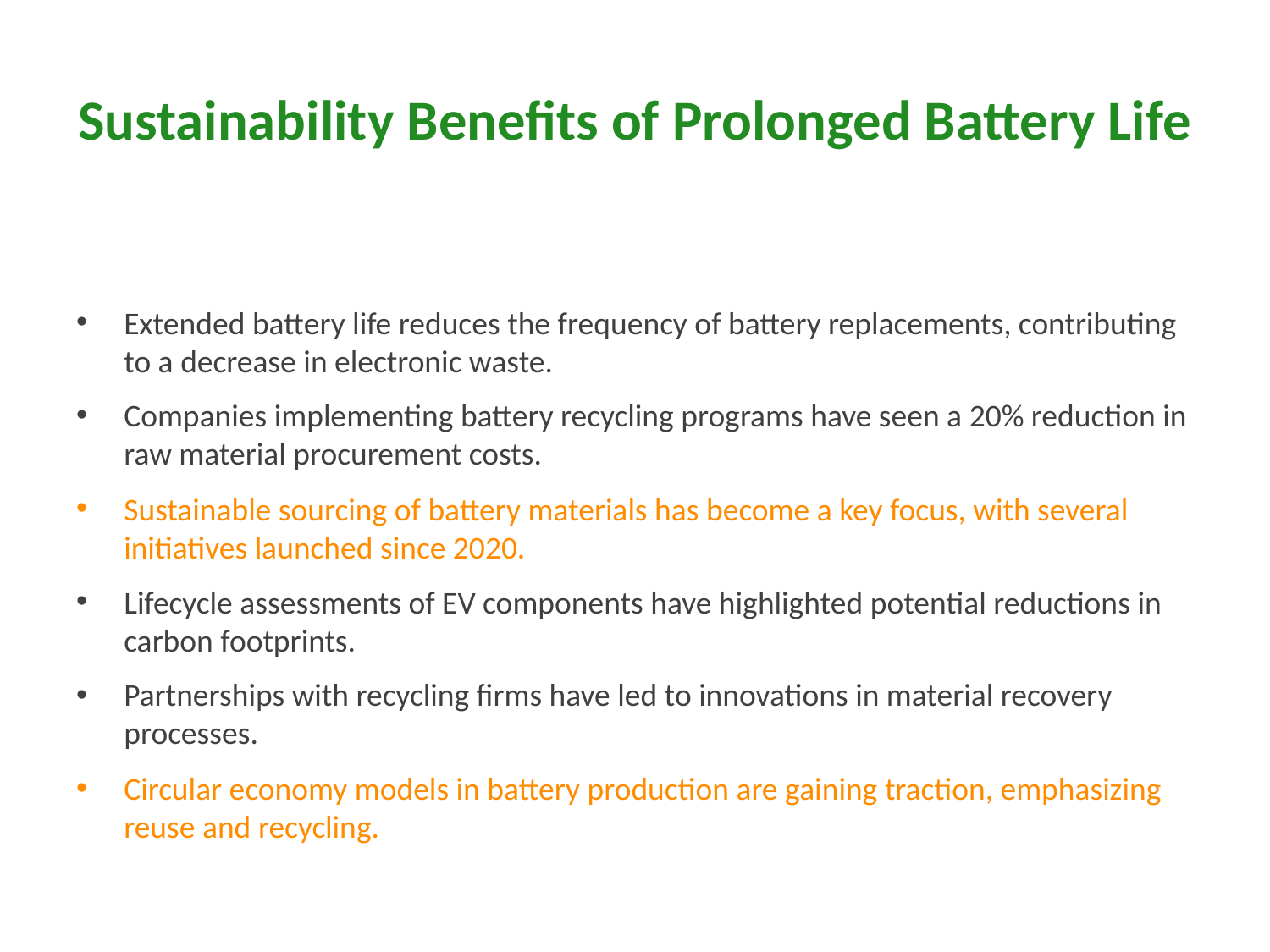

# Sustainability Benefits of Prolonged Battery Life

Extended battery life reduces the frequency of battery replacements, contributing to a decrease in electronic waste.
Companies implementing battery recycling programs have seen a 20% reduction in raw material procurement costs.
Sustainable sourcing of battery materials has become a key focus, with several initiatives launched since 2020.
Lifecycle assessments of EV components have highlighted potential reductions in carbon footprints.
Partnerships with recycling firms have led to innovations in material recovery processes.
Circular economy models in battery production are gaining traction, emphasizing reuse and recycling.